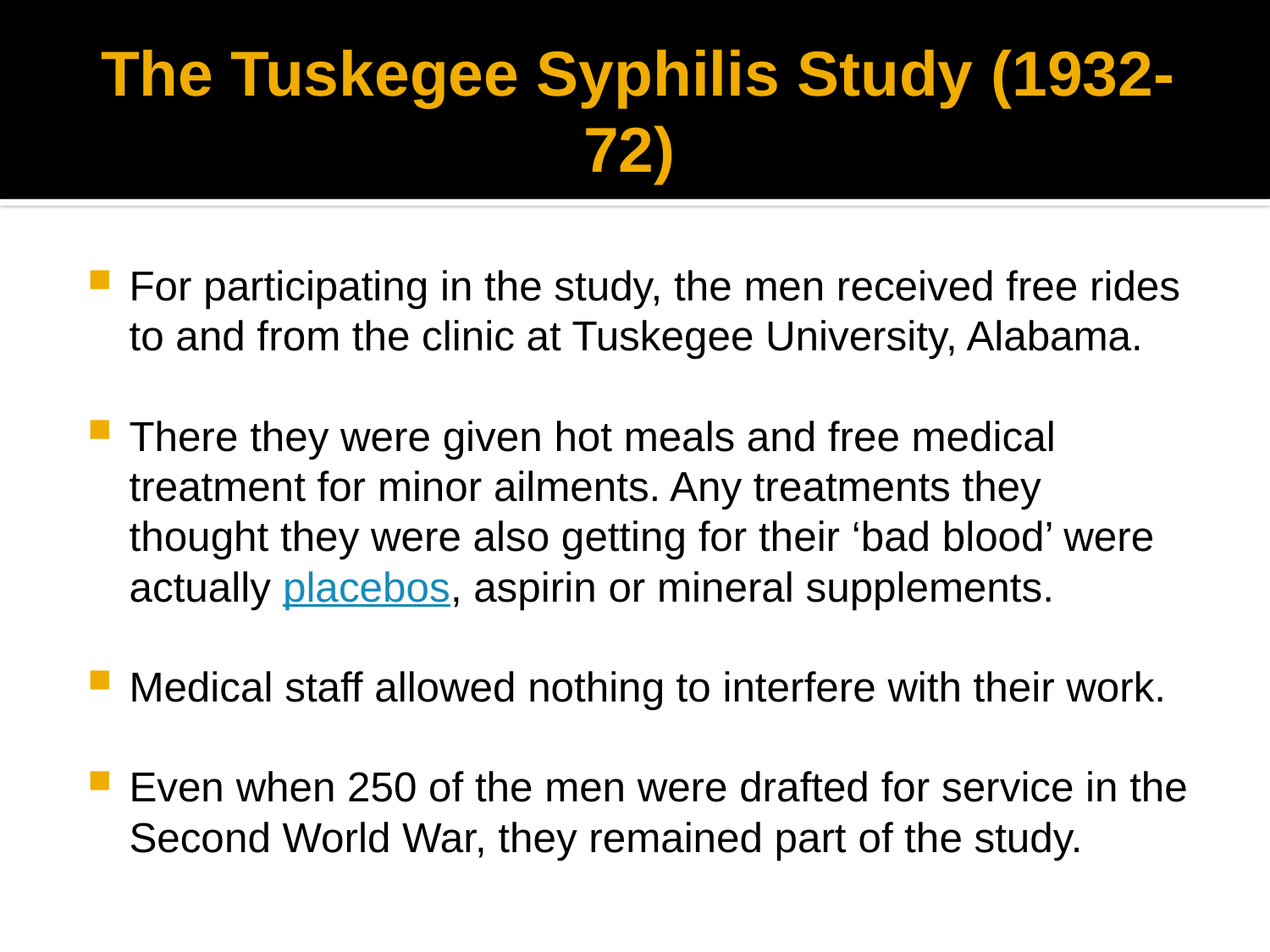

# The Tuskegee Syphilis Study (1932-72)
For participating in the study, the men received free rides to and from the clinic at Tuskegee University, Alabama.

There they were given hot meals and free medical treatment for minor ailments. Any treatments they thought they were also getting for their ‘bad blood’ were actually placebos, aspirin or mineral supplements.

Medical staff allowed nothing to interfere with their work.

Even when 250 of the men were drafted for service in the Second World War, they remained part of the study.